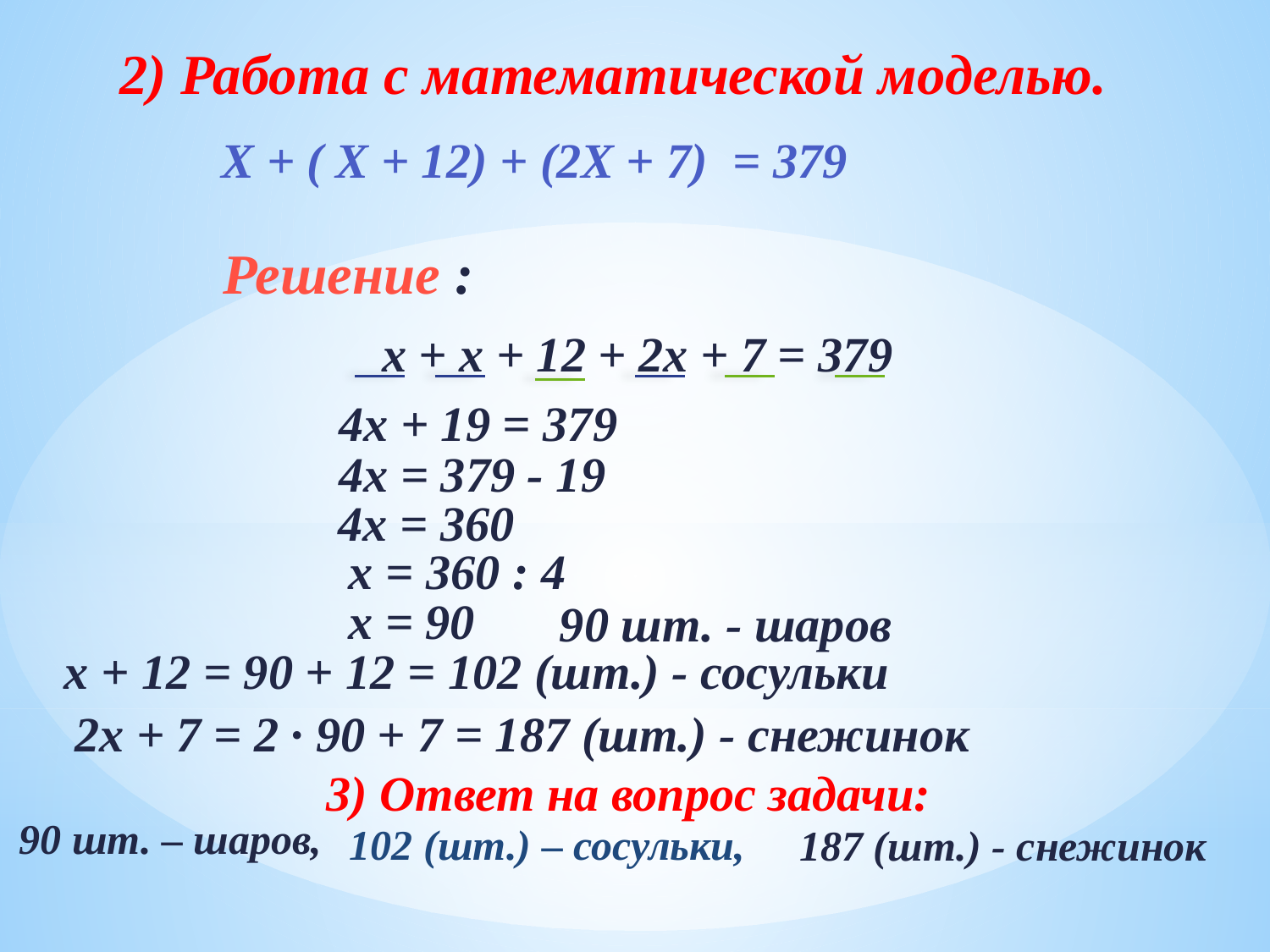

2) Работа с математической моделью.
 х + ( х + 12) + (2х + 7)  = 379
 Решение :
 х + х + 12 + 2х + 7 = 379
4х + 19 = 379
4х = 379 - 19
4х = 360
х = 360 : 4
х = 90
90 шт. - шаров
 х + 12 = 90 + 12 = 102 (шт.) - сосульки
 2х + 7 = 2 · 90 + 7 = 187 (шт.) - снежинок
3) Ответ на вопрос задачи:
90 шт. – шаров,
102 (шт.) – сосульки,
187 (шт.) - снежинок